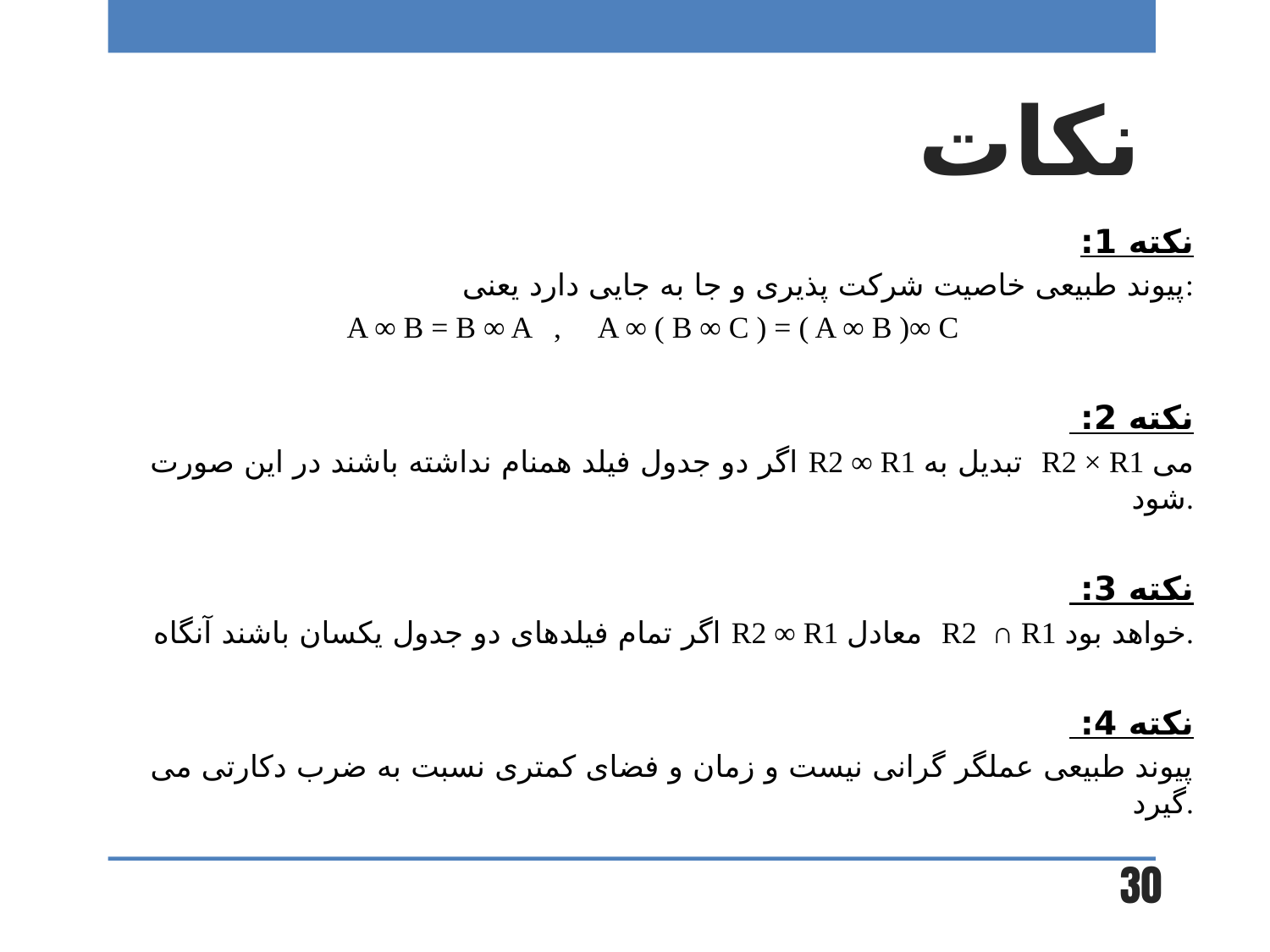

# نکات
نکته 1:
 پیوند طبیعی خاصیت شرکت پذیری و جا به جایی دارد یعنی:
A ∞ B = B ∞ A   ,     A ∞ ( B ∞ C ) = ( A ∞ B )∞ C

نکته 2:
اگر دو جدول فیلد همنام نداشته باشند در این صورت R2 ∞ R1 تبدیل به  R2 × R1 می شود.

نکته 3:
اگر تمام فیلدهای دو جدول یکسان باشند آنگاه R2 ∞ R1 معادل  R2  ∩ R1 خواهد بود.

نکته 4:
پیوند طبیعی عملگر گرانی نیست و زمان و فضای کمتری نسبت به ضرب دکارتی می گیرد.
30